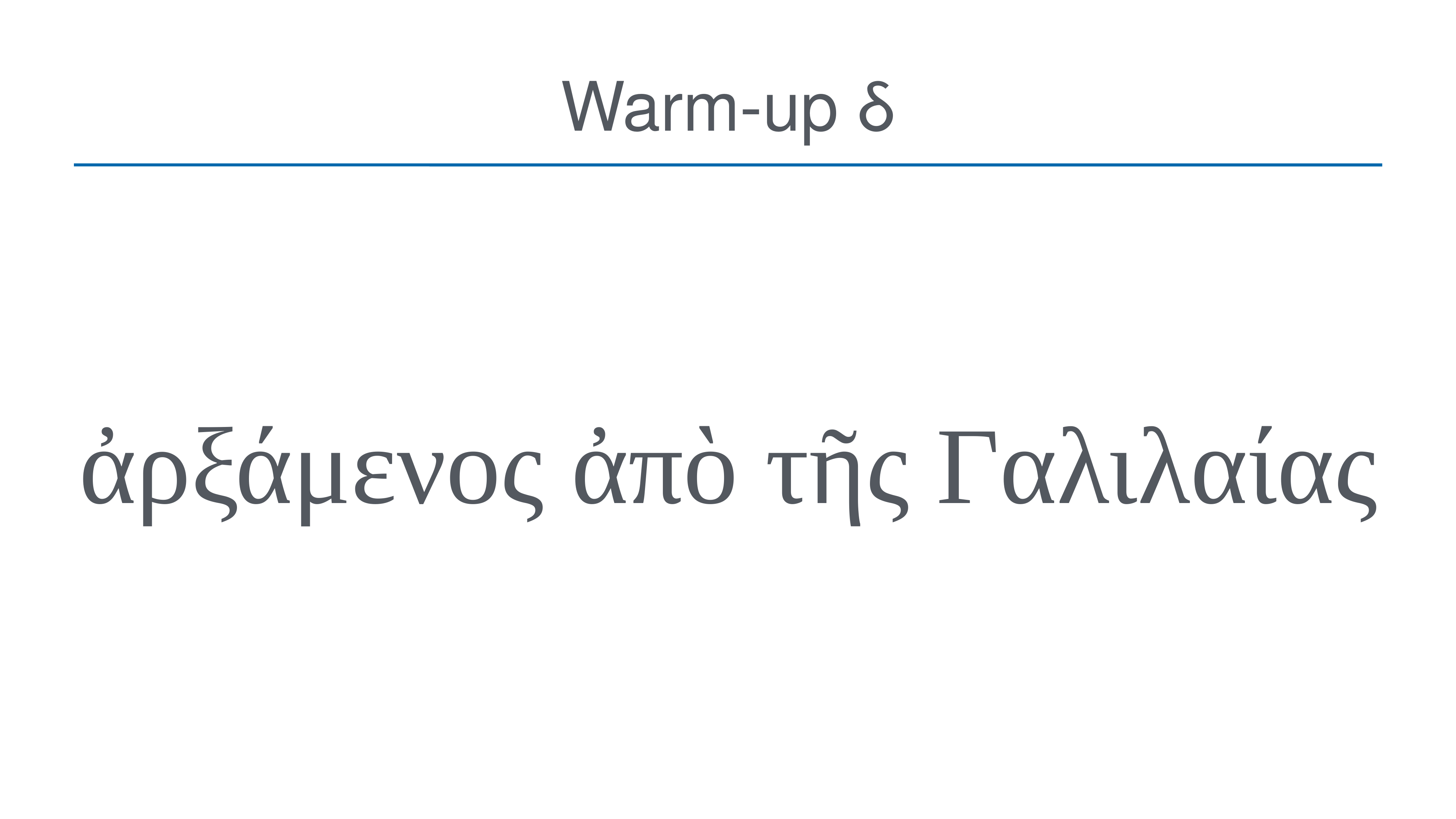

# Warm-up δ
ἀρξάμενος ἀπὸ τῆς Γαλιλαίας